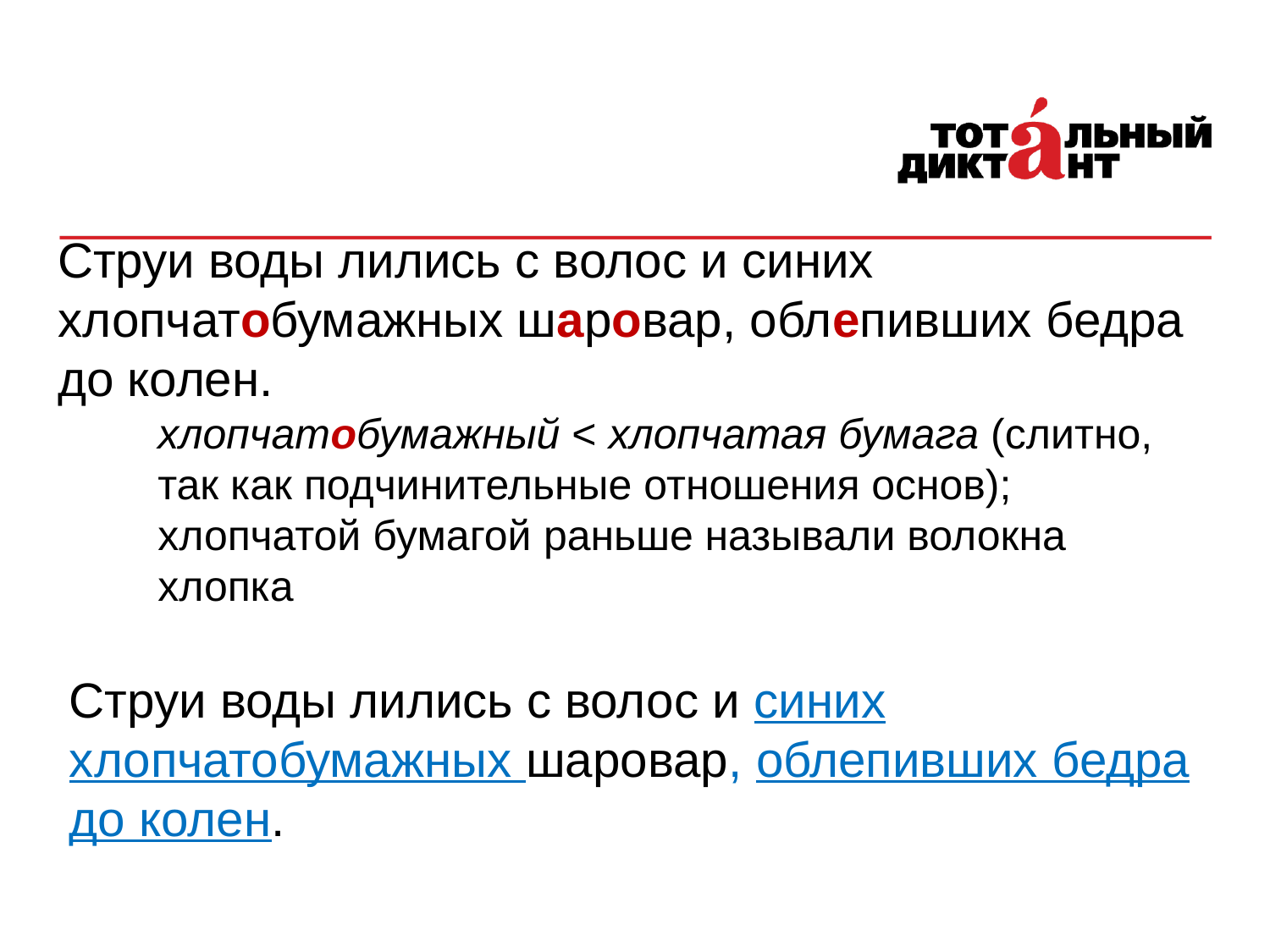

Струи воды лились с волос и синих хлопчатобумажных шаровар, облепивших бедра до колен.
хлопчатобумажный < хлопчатая бумага (слитно, так как подчинительные отношения основ); хлопчатой бумагой раньше называли волокна хлопка

Струи воды лились с волос и синих хлопчатобумажных шаровар, облепивших бедра до колен.